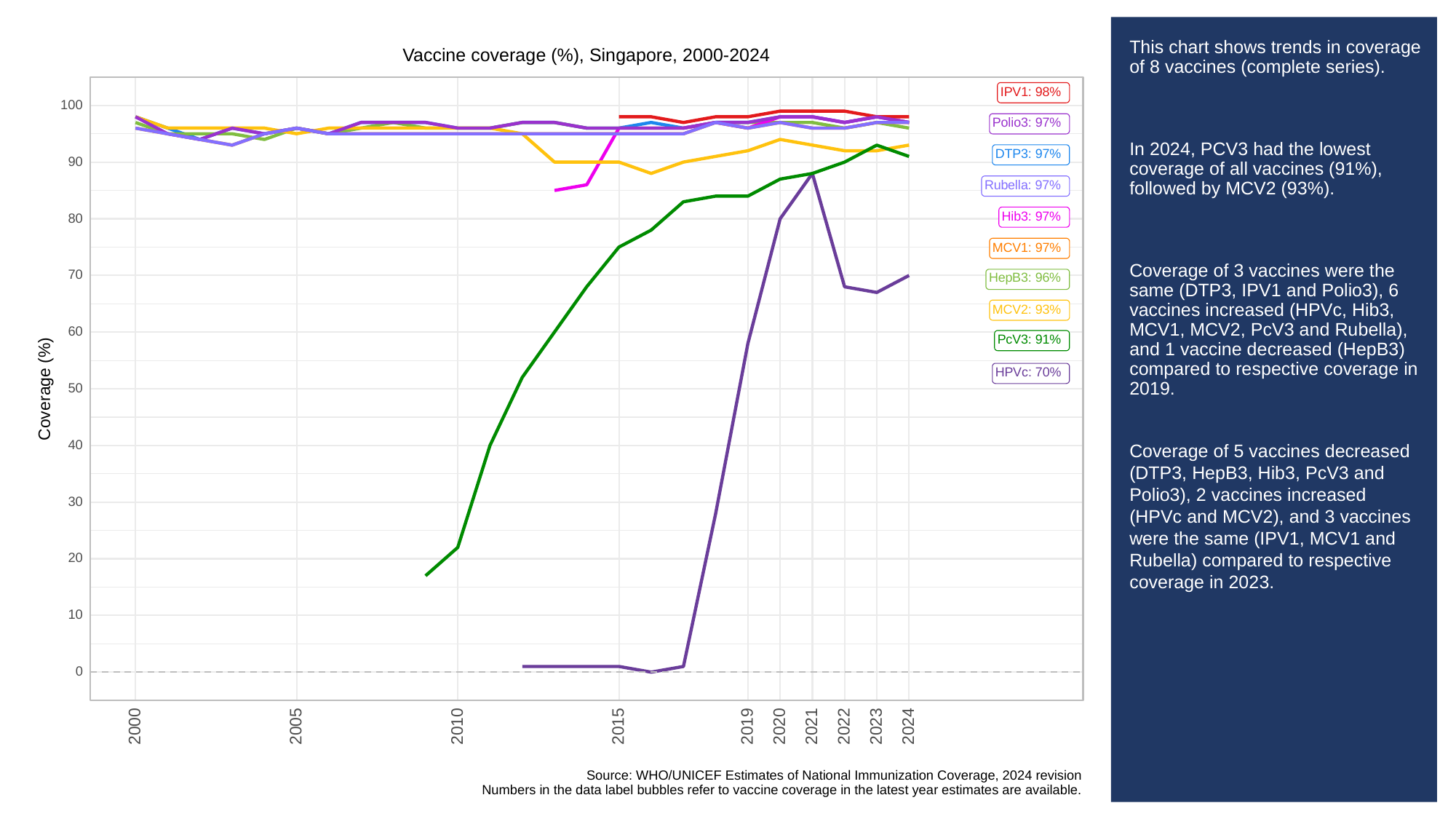

# This chart shows trends in coverage of 8 vaccines (complete series).

In 2024, PCV3 had the lowest coverage of all vaccines (91%), followed by MCV2 (93%).

Coverage of 3 vaccines were the same (DTP3, IPV1 and Polio3), 6 vaccines increased (HPVc, Hib3, MCV1, MCV2, PcV3 and Rubella), and 1 vaccine decreased (HepB3) compared to respective coverage in 2019.

Coverage of 5 vaccines decreased (DTP3, HepB3, Hib3, PcV3 and Polio3), 2 vaccines increased (HPVc and MCV2), and 3 vaccines were the same (IPV1, MCV1 and Rubella) compared to respective coverage in 2023.

Vaccine coverage (%), Singapore, 2000-2024

IPV1: 98%

100

Polio3: 97%

DTP3: 97%
90

Rubella: 97%

Hib3: 97%
80

MCV1: 97%

70
HepB3: 96%

MCV2: 93%
60

PcV3: 91%

HPVc: 70%
Coverage (%)
50

40

30

20

10

0

2023
2000
2005
2010
2015
2019
2020
2021
2022
2024
Source: WHO/UNICEF Estimates of National Immunization Coverage, 2024 revision
Numbers in the data label bubbles refer to vaccine coverage in the latest year estimates are available.